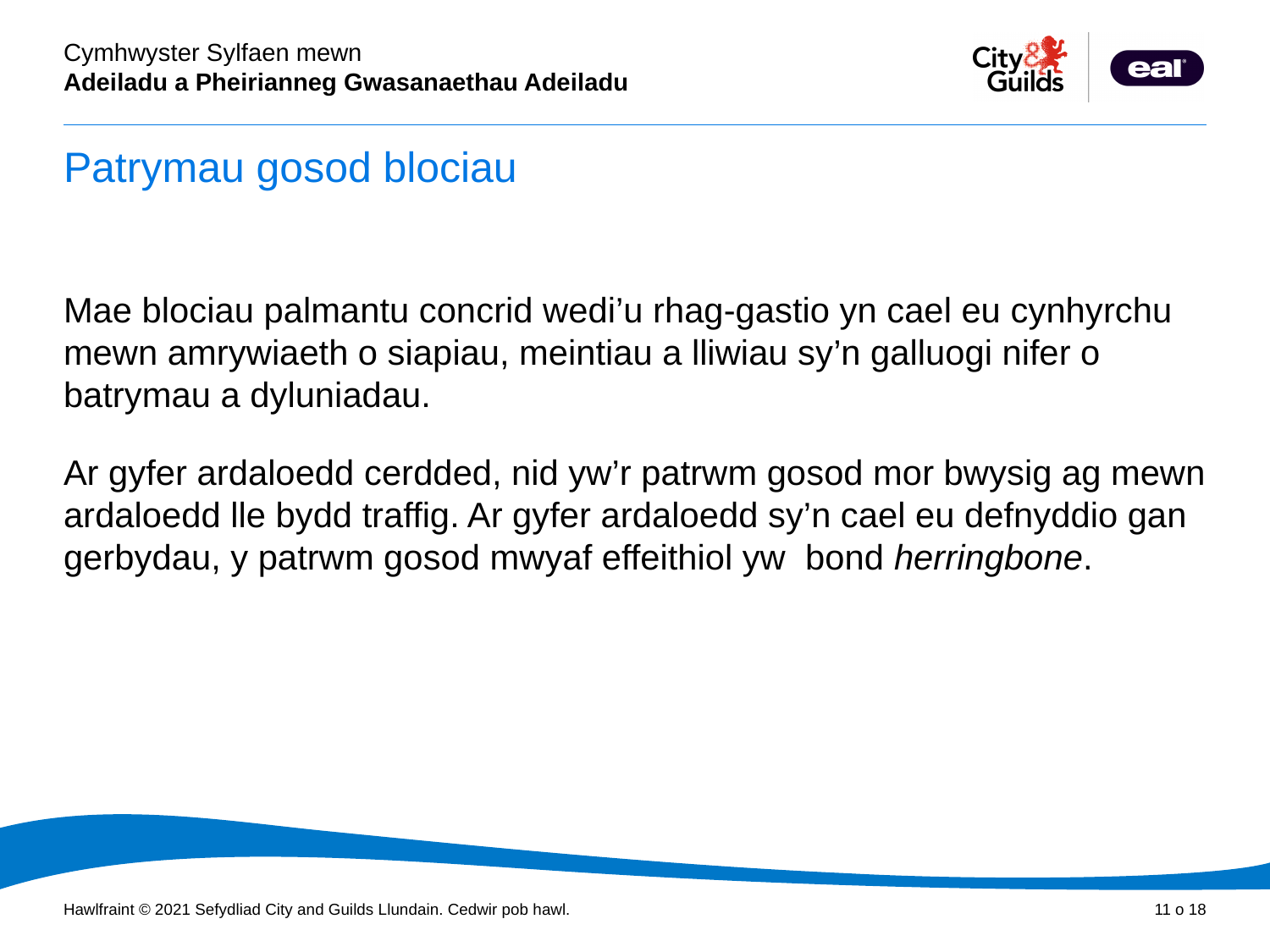

# Patrymau gosod blociau

Mae blociau palmantu concrid wedi’u rhag-gastio yn cael eu cynhyrchu mewn amrywiaeth o siapiau, meintiau a lliwiau sy’n galluogi nifer o batrymau a dyluniadau.
Ar gyfer ardaloedd cerdded, nid yw’r patrwm gosod mor bwysig ag mewn ardaloedd lle bydd traffig. Ar gyfer ardaloedd sy’n cael eu defnyddio gan gerbydau, y patrwm gosod mwyaf effeithiol yw  bond herringbone.